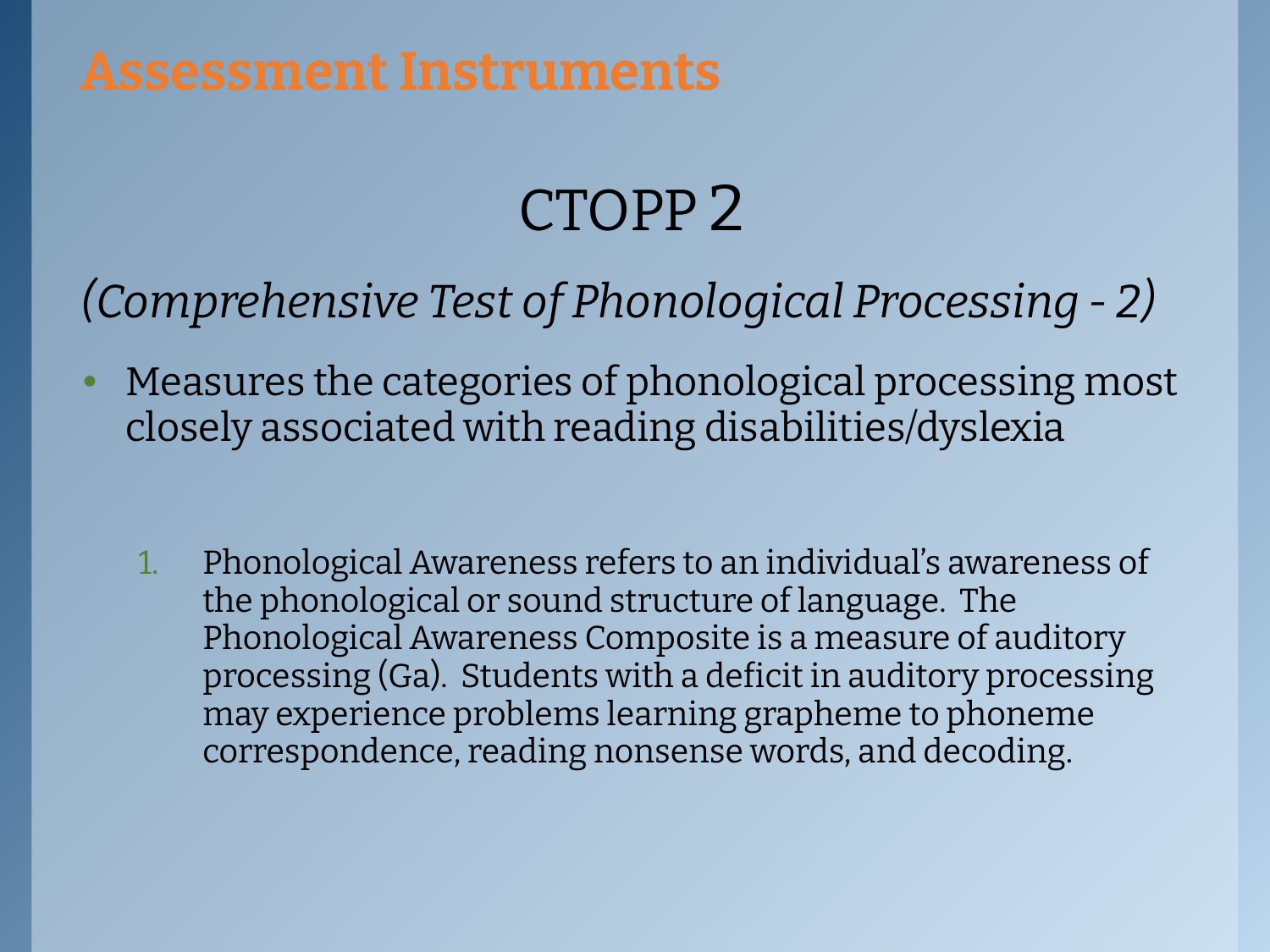

# Assessment Instruments
CTOPP 2
(Comprehensive Test of Phonological Processing - 2)
Measures the categories of phonological processing most closely associated with reading disabilities/dyslexia

Phonological Awareness refers to an individual’s awareness of the phonological or sound structure of language.  The Phonological Awareness Composite is a measure of auditory processing (Ga).  Students with a deficit in auditory processing may experience problems learning grapheme to phoneme correspondence, reading nonsense words, and decoding.